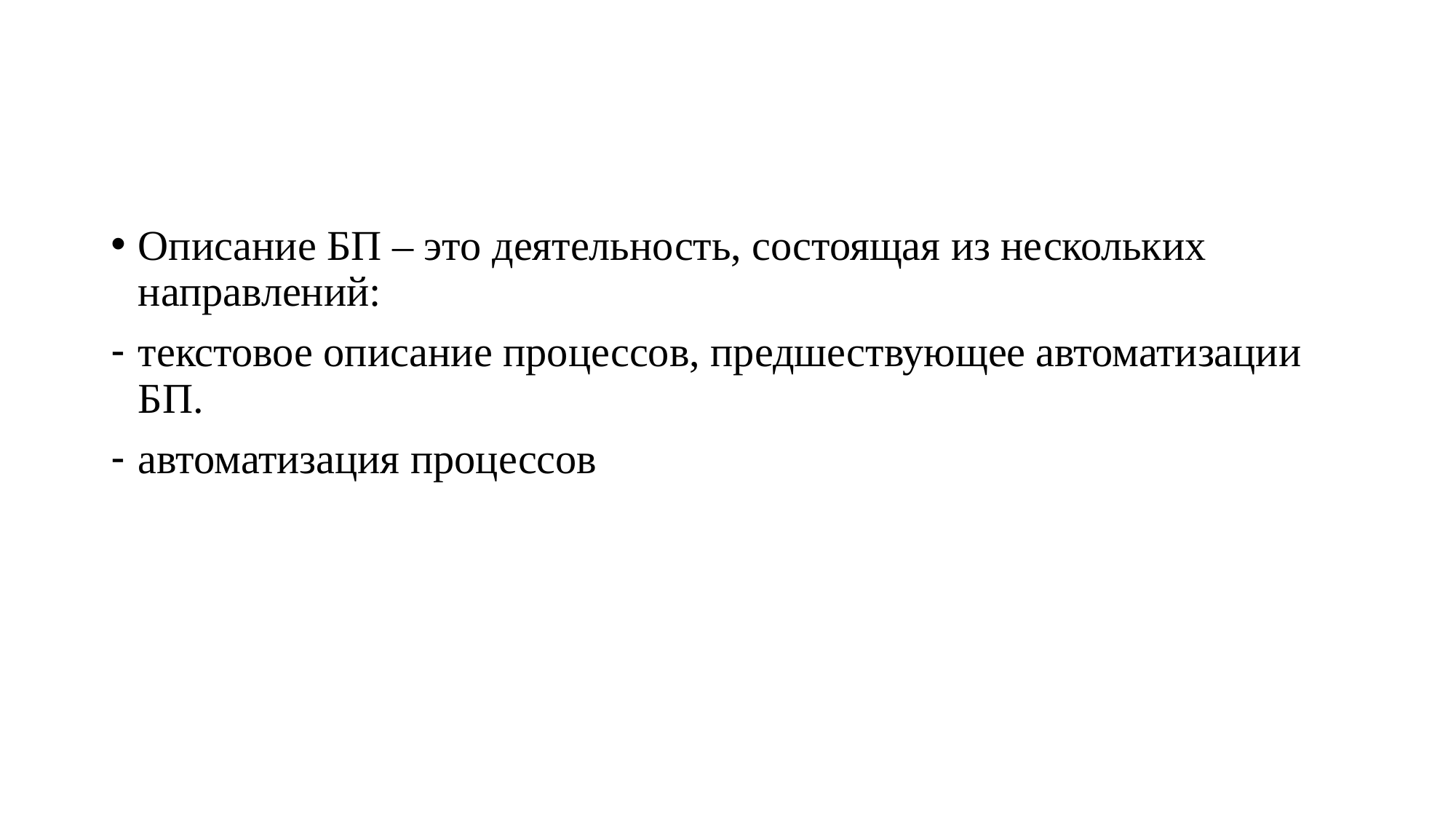

#
Описание БП – это деятельность, состоящая из нескольких направлений:
текстовое описание процессов, предшествующее автоматизации БП.
автоматизация процессов